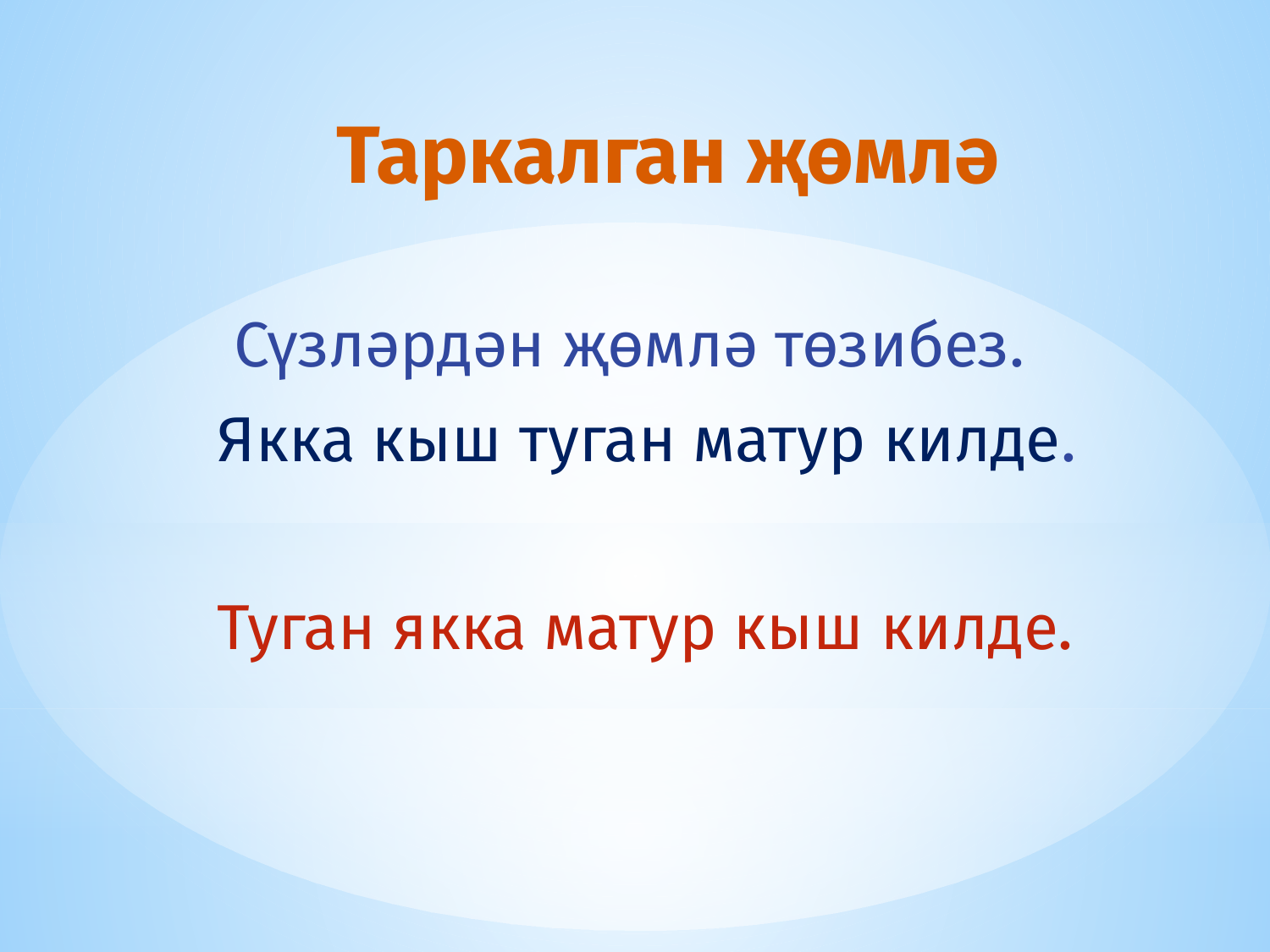

# Таркалган җөмлә
 Сүзләрдән җөмлә төзибез.
Якка кыш туган матур килде.

Туган якка матур кыш килде.